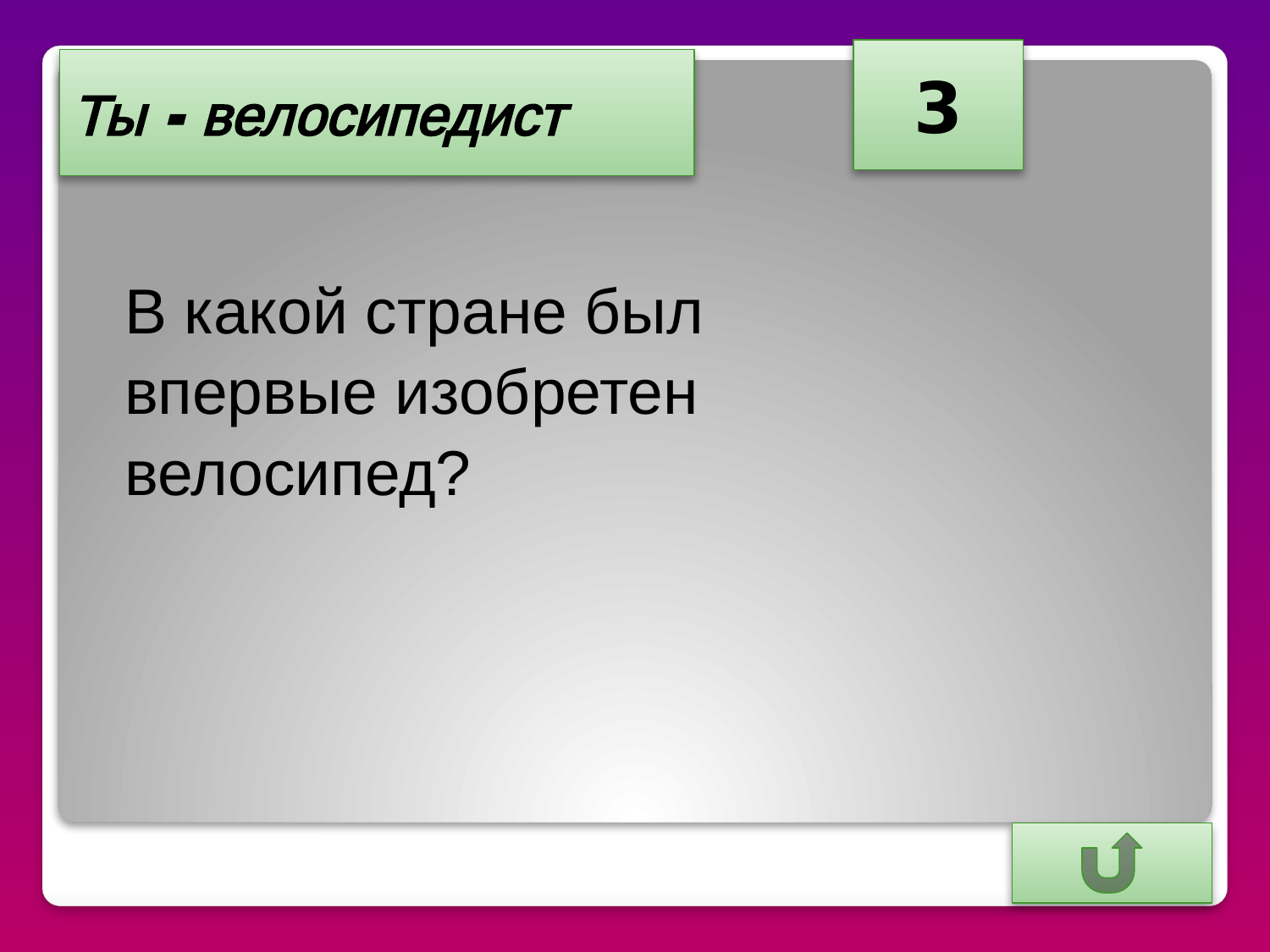

3
Ты - велосипедист
В какой стране был
впервые изобретен
велосипед?